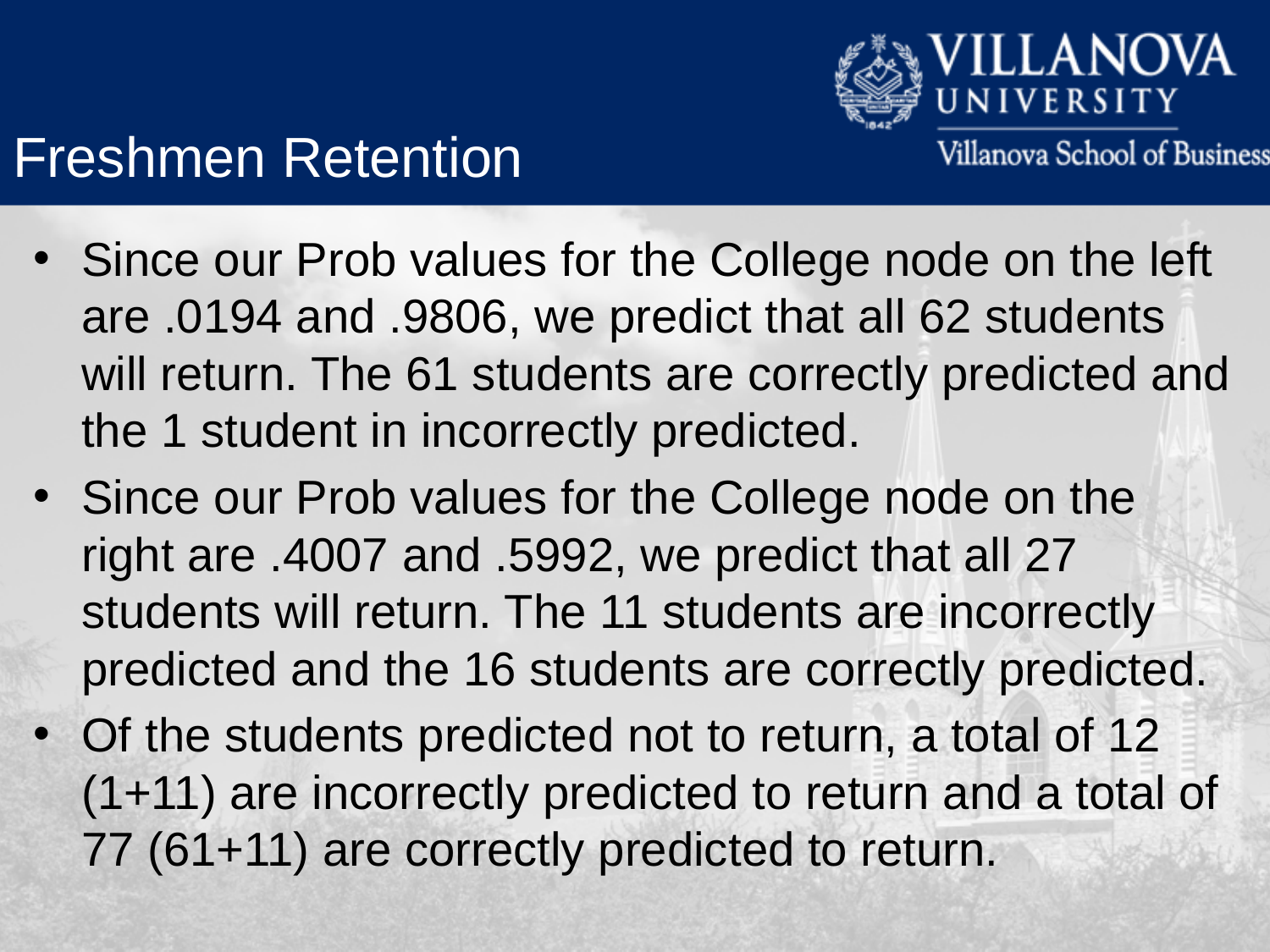

Freshmen Retention
Since our Prob values for the College node on the left are .0194 and .9806, we predict that all 62 students will return. The 61 students are correctly predicted and the 1 student in incorrectly predicted.
Since our Prob values for the College node on the right are .4007 and .5992, we predict that all 27 students will return. The 11 students are incorrectly predicted and the 16 students are correctly predicted.
Of the students predicted not to return, a total of 12 (1+11) are incorrectly predicted to return and a total of 77 (61+11) are correctly predicted to return.